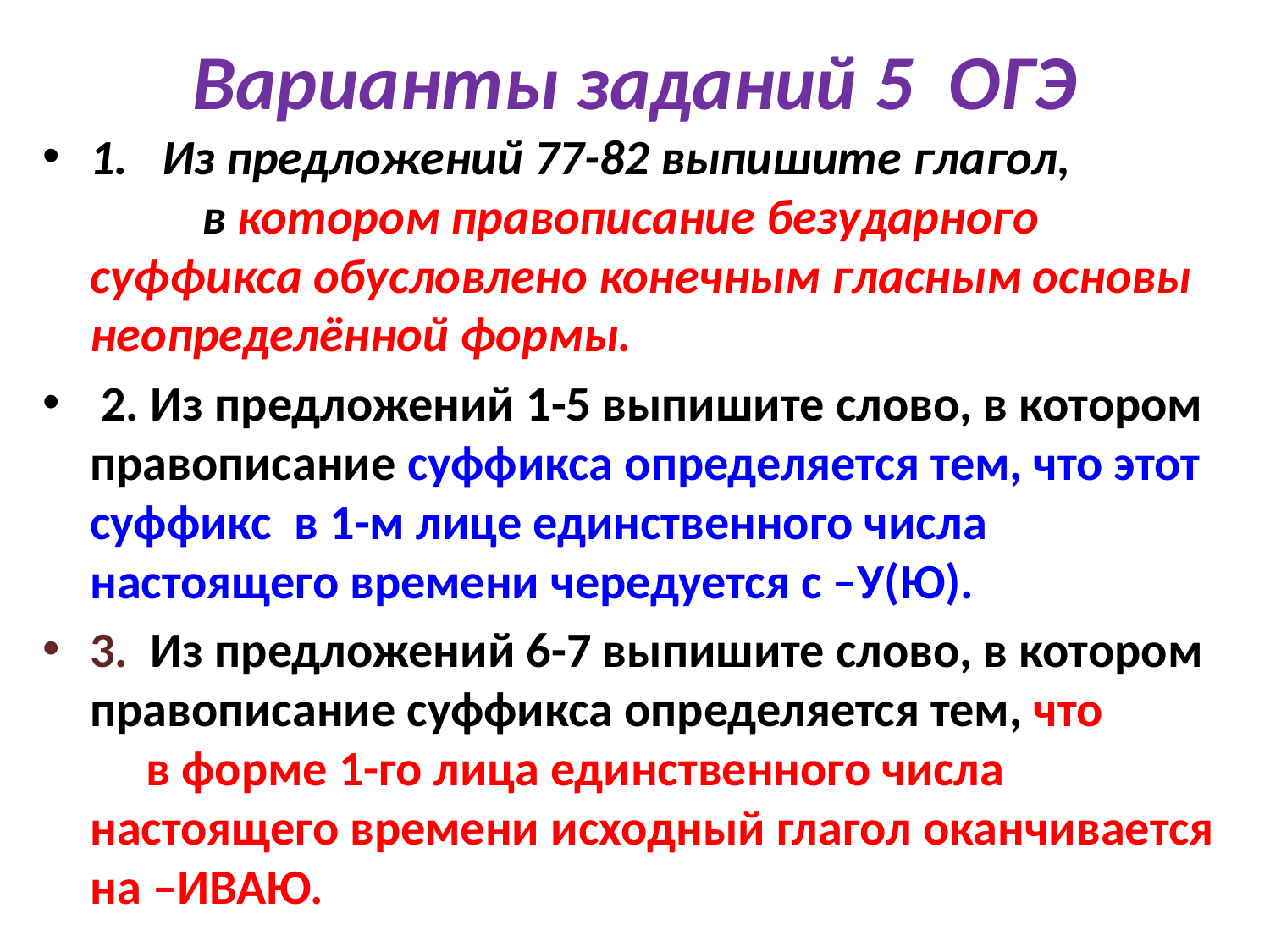

# Варианты заданий 5  ОГЭ
1.   Из предложений 77-82 выпишите глагол,                        в котором правописание безударного суффикса обусловлено конечным гласным основы неопределённой формы.
 2. Из предложений 1-5 выпишите слово, в котором правописание суффикса определяется тем, что этот суффикс  в 1-м лице единственного числа настоящего времени чередуется с –У(Ю).
3.  Из предложений 6-7 выпишите слово, в котором правописание суффикса определяется тем, что                 в форме 1-го лица единственного числа настоящего времени исходный глагол оканчивается на –ИВАЮ.